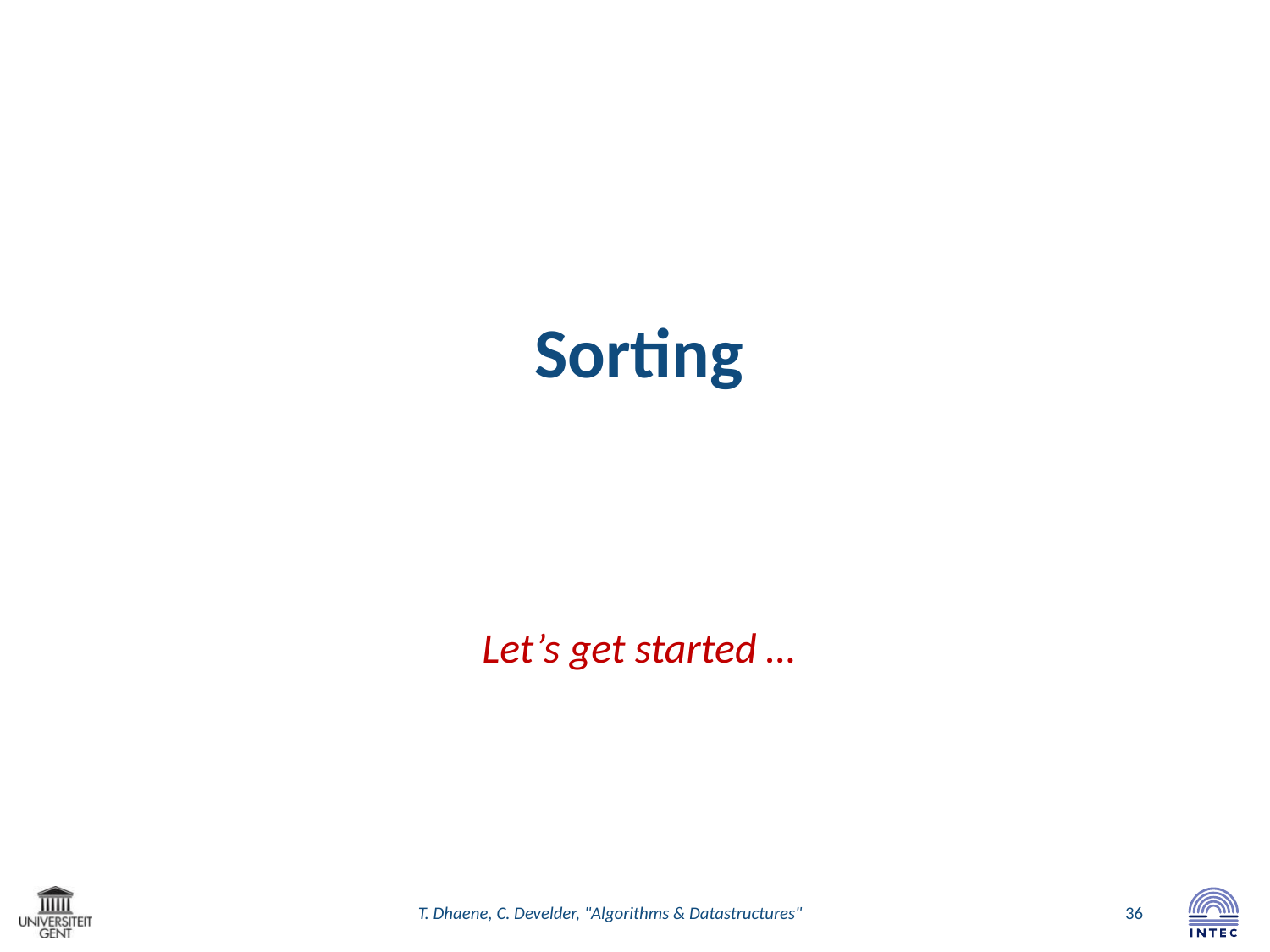

Sorting
Let’s get started …
T. Dhaene, C. Develder, "Algorithms & Datastructures"
36